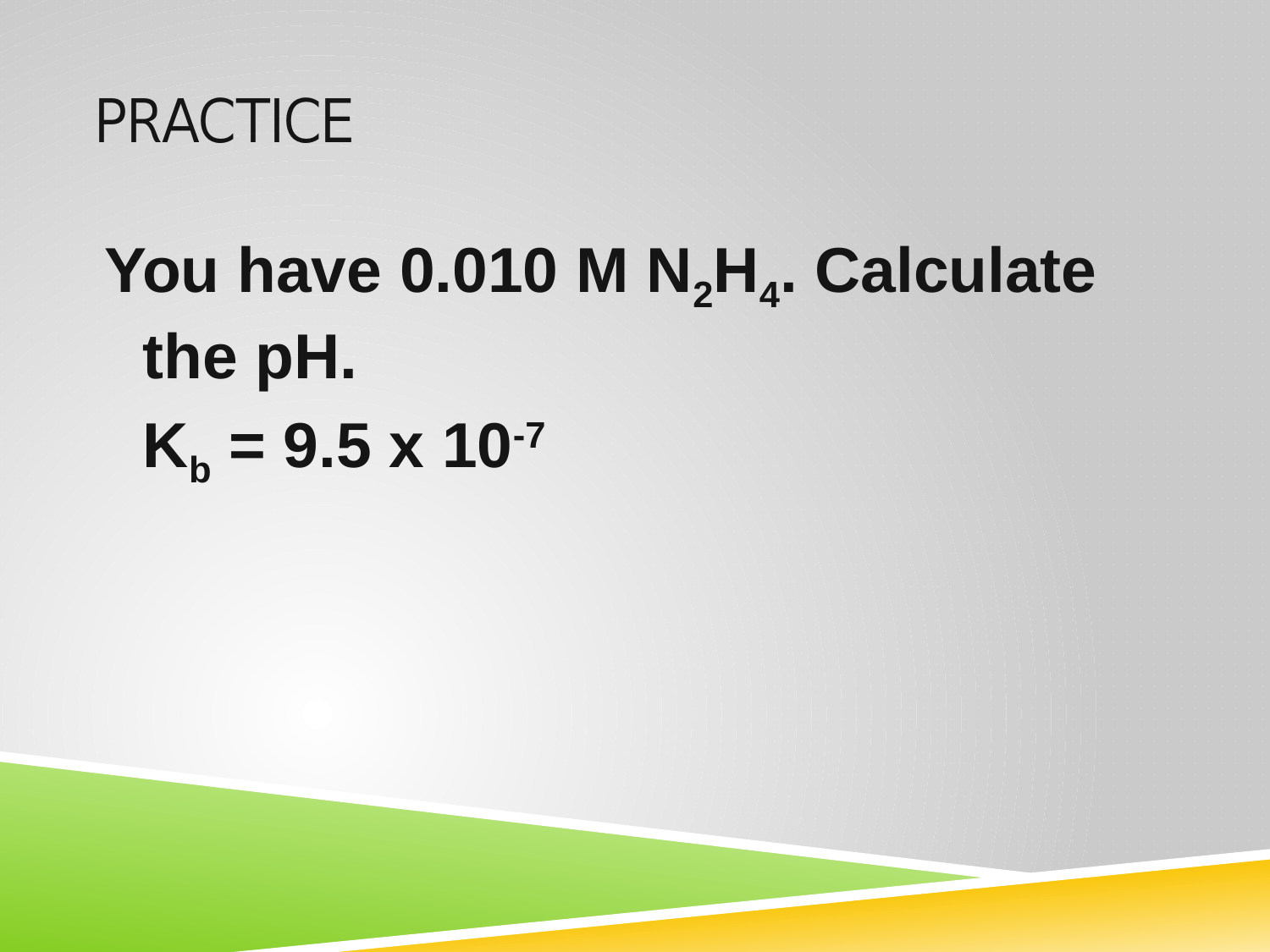

# Practice
You have 0.010 M N2H4. Calculate the pH.
	Kb = 9.5 x 10-7